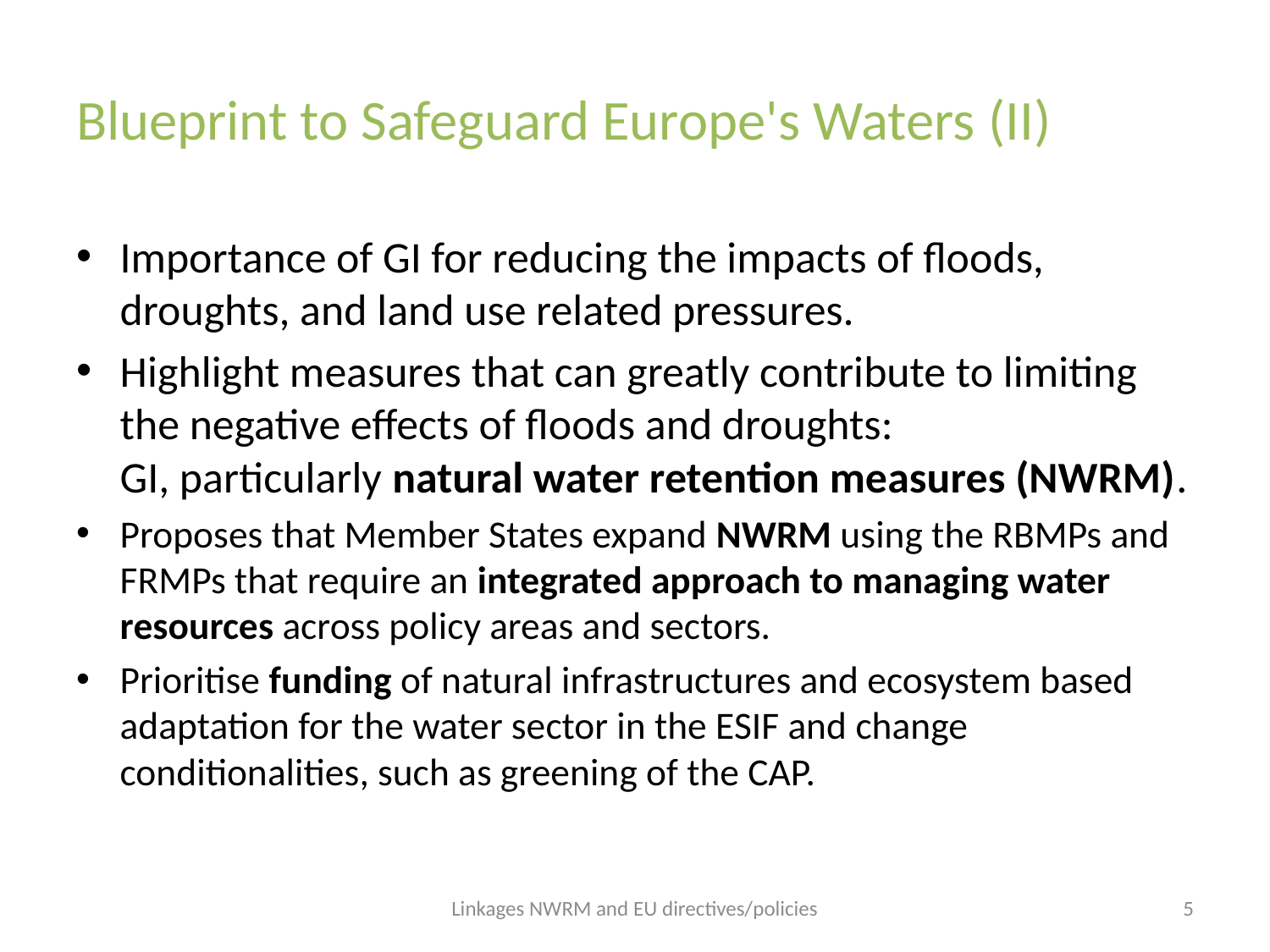

# Blueprint to Safeguard Europe's Waters (II)
Importance of GI for reducing the impacts of floods, droughts, and land use related pressures.
Highlight measures that can greatly contribute to limiting the negative effects of floods and droughts:
GI, particularly natural water retention measures (NWRM).
Proposes that Member States expand NWRM using the RBMPs and FRMPs that require an integrated approach to managing water resources across policy areas and sectors.
Prioritise funding of natural infrastructures and ecosystem based adaptation for the water sector in the ESIF and change conditionalities, such as greening of the CAP.

Linkages NWRM and EU directives/policies
5